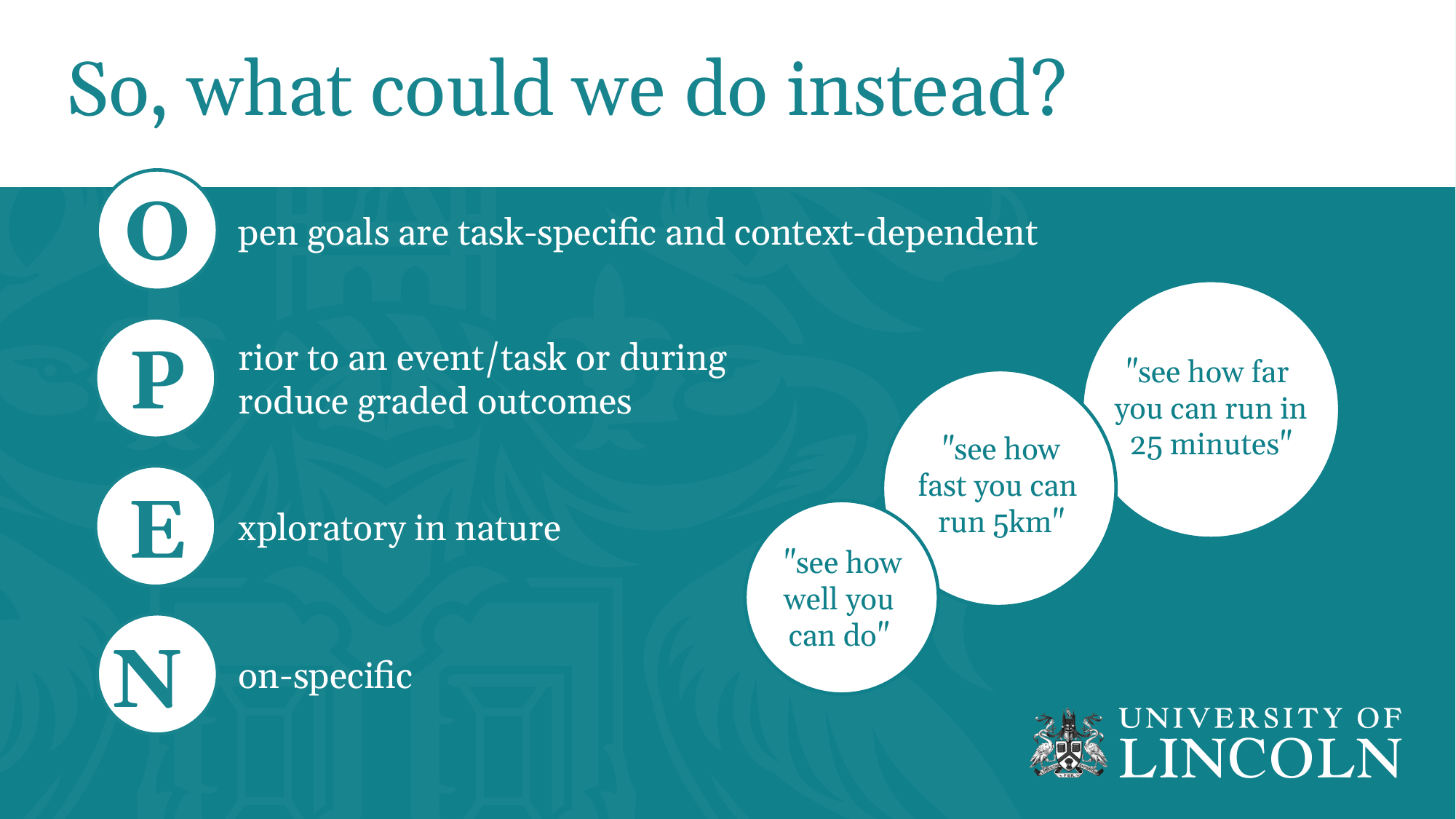

So, what could we do instead?
O

P

E

N
pen goals are task-specific and context-dependent

"see how far
you can run in 25 minutes"

"see how fast you can
run 5km"

 "see how well you can do"
rior to an event/task or during
roduce graded outcomes

xploratory in nature
on-specific